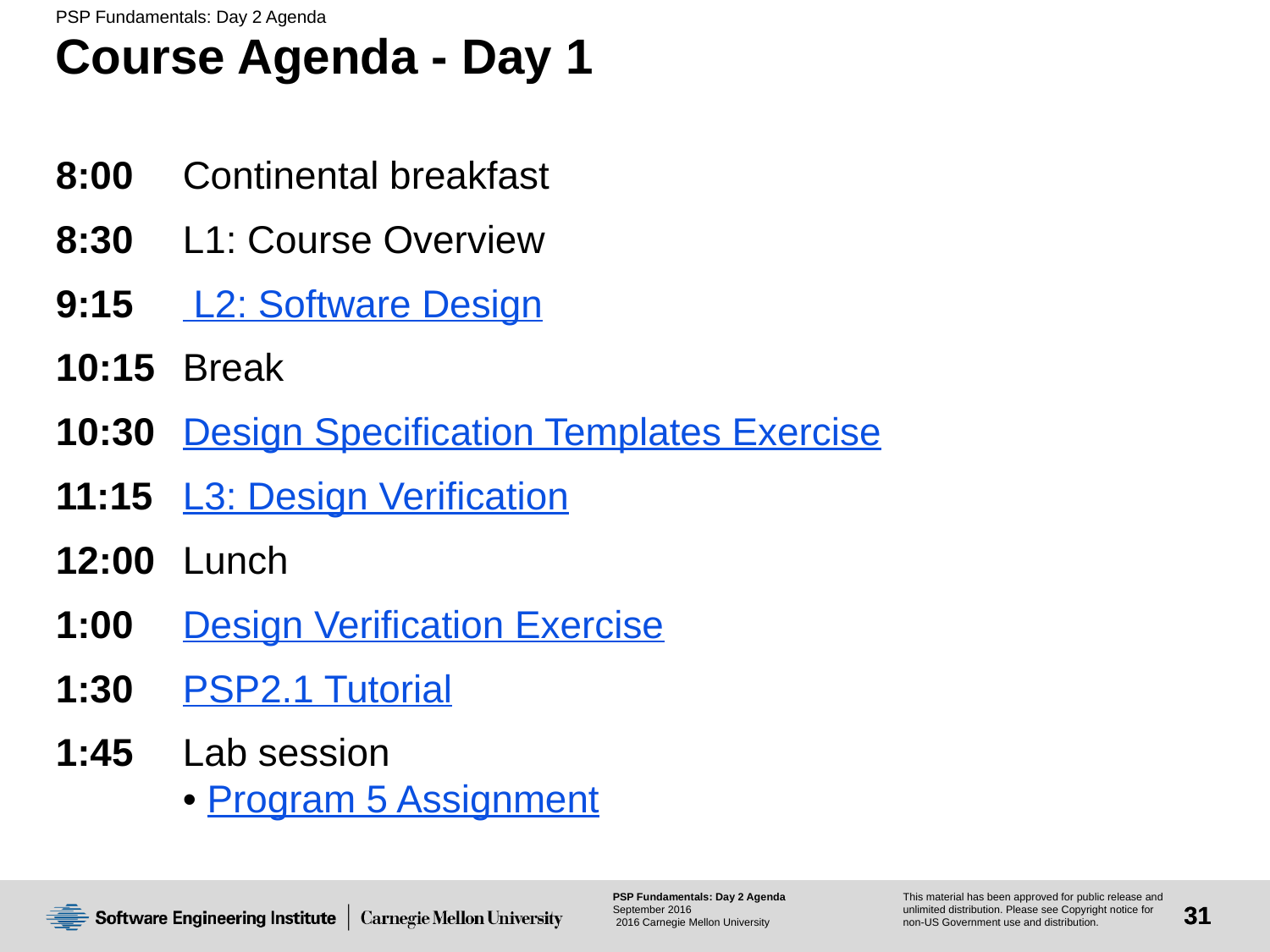

# Course Agenda - Day 1
8:00 	Continental breakfast
8:30	L1: Course Overview
9:15	 L2: Software Design
10:15	Break
10:30	Design Specification Templates Exercise
11:15	L3: Design Verification
12:00	Lunch
1:00	Design Verification Exercise
1:30	PSP2.1 Tutorial
1:45	Lab session
	• Program 5 Assignment